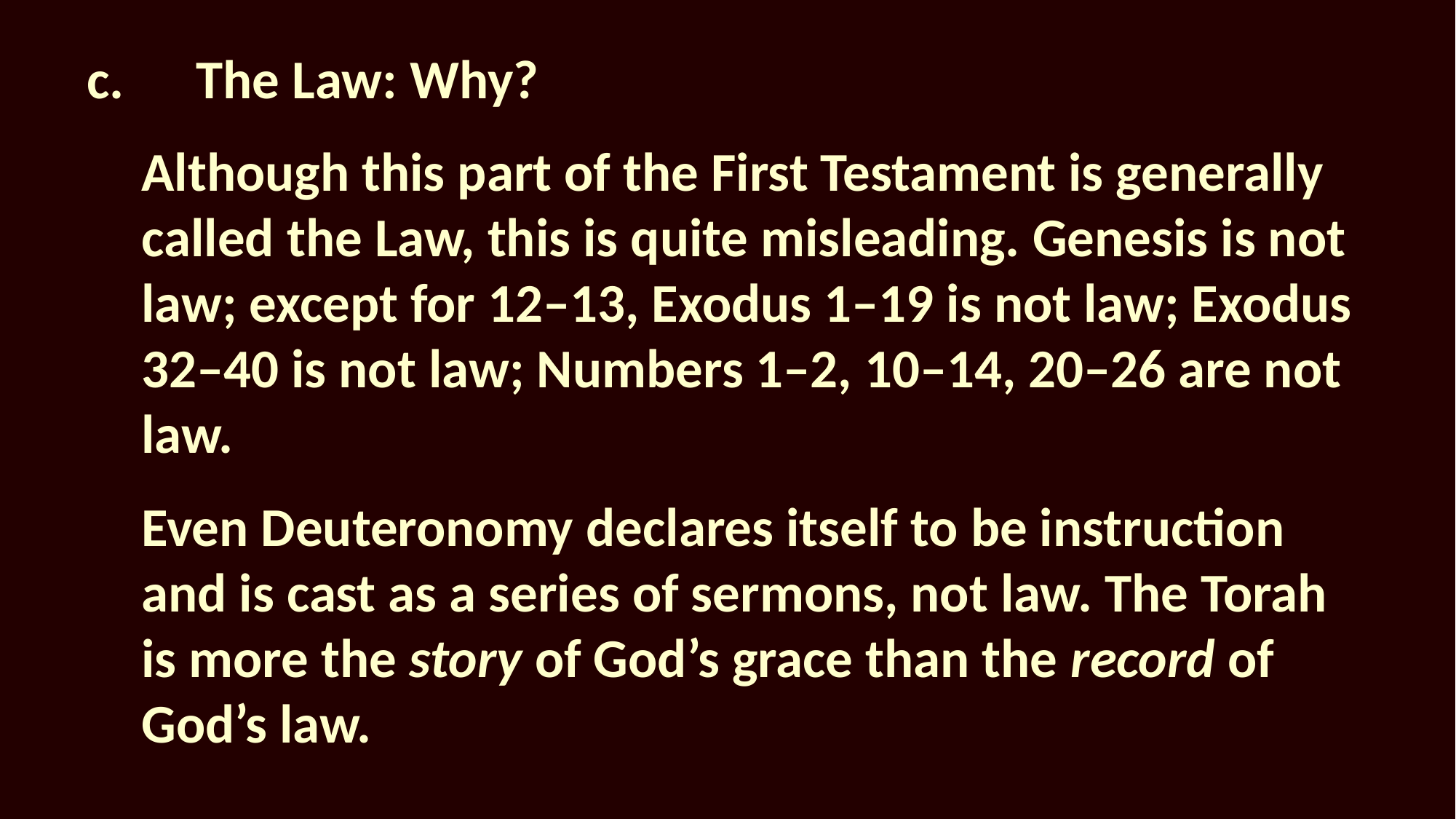

c.	The Law: Why?
Although this part of the First Testament is generally called the Law, this is quite misleading. Genesis is not law; except for 12–13, Exodus 1–19 is not law; Exodus 32–40 is not law; Numbers 1–2, 10–14, 20–26 are not law.
Even Deuteronomy declares itself to be instruction and is cast as a series of sermons, not law. The Torah is more the story of God’s grace than the record of God’s law.